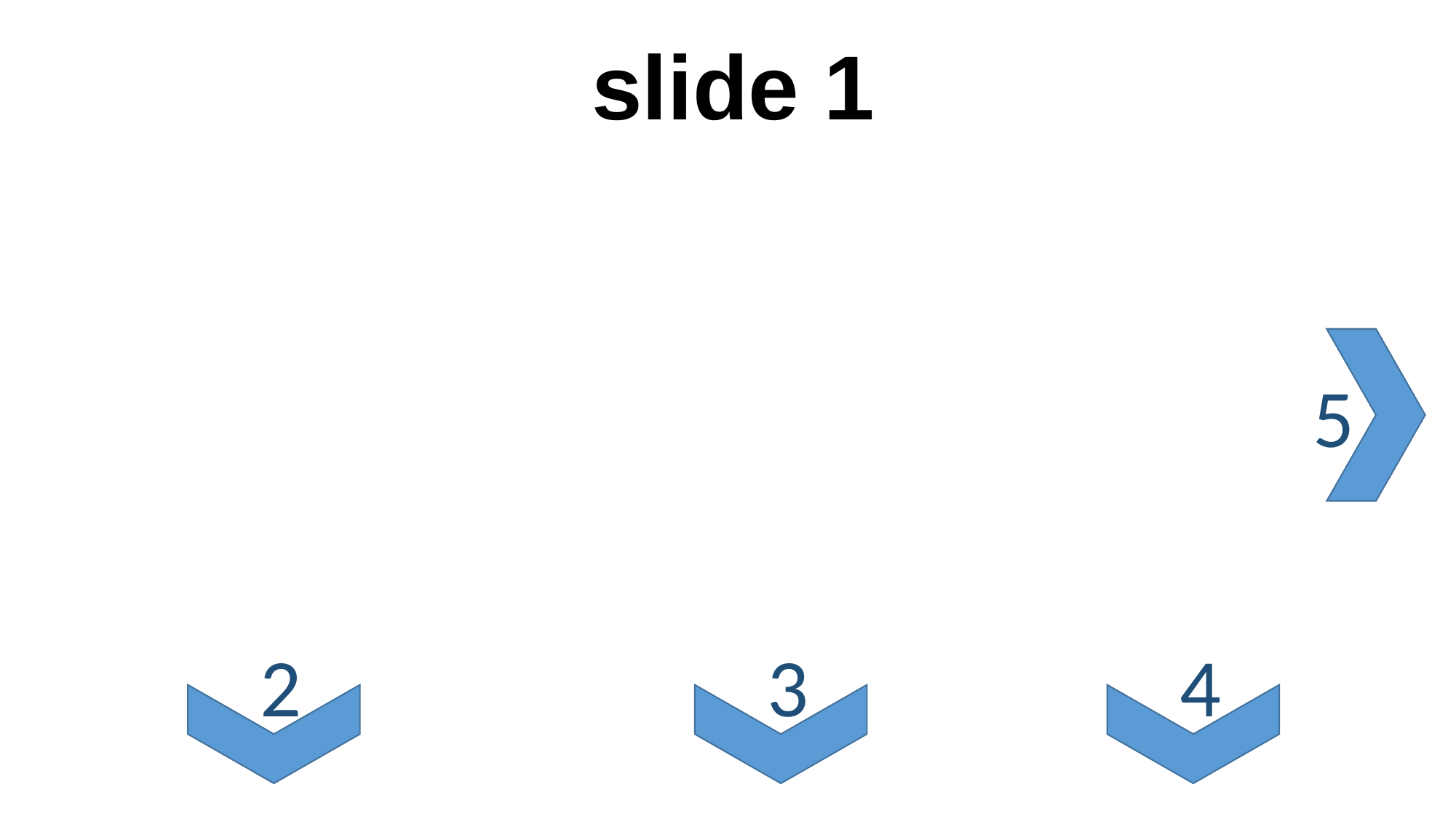

# slide 1

5
2
3
4